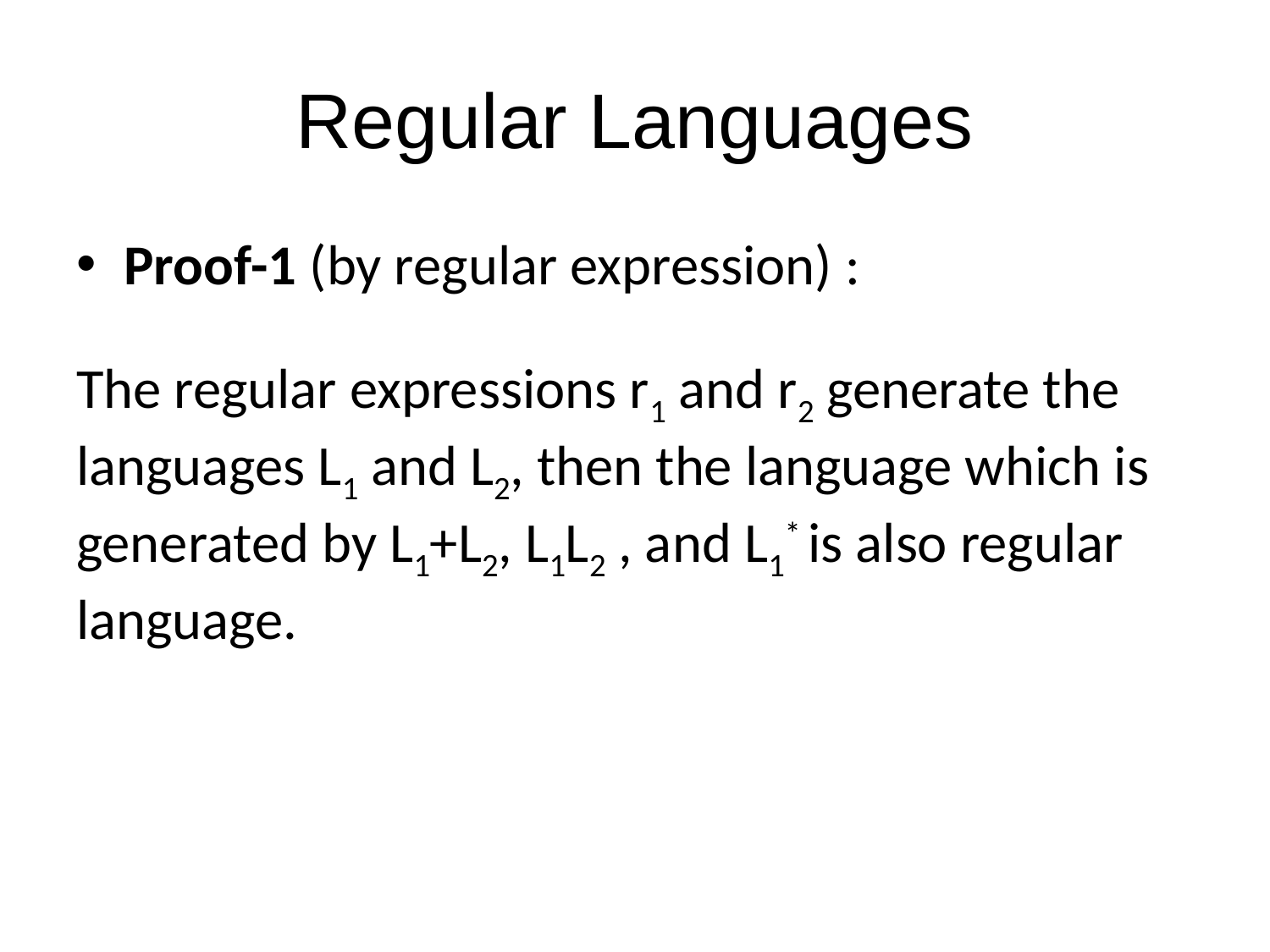

# Regular Languages
Proof-1 (by regular expression) :

The regular expressions r1 and r2 generate the languages L1 and L2, then the language which is generated by L1+L2, L1L2 , and L1* is also regular language.